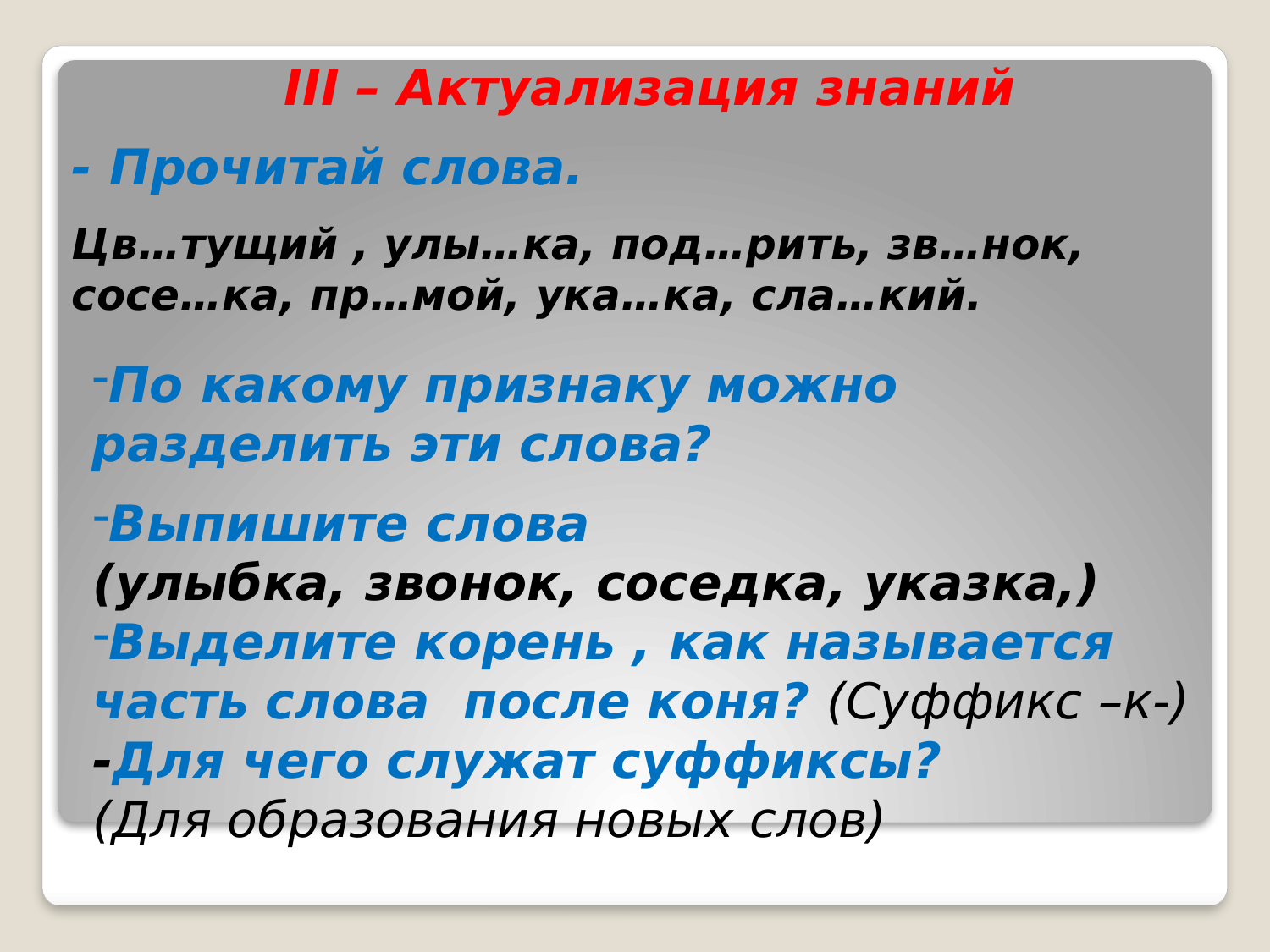

III – Актуализация знаний
- Прочитай слова.

Цв…тущий , улы…ка, под…рить, зв…нок, сосе…ка, пр…мой, ука…ка, сла…кий.

По какому признаку можно
разделить эти слова?
Выпишите слова
(улыбка, звонок, соседка, указка,)
Выделите корень , как называется
часть слова  после коня? (Суффикс –к-)
-Для чего служат суффиксы?
(Для образования новых слов)